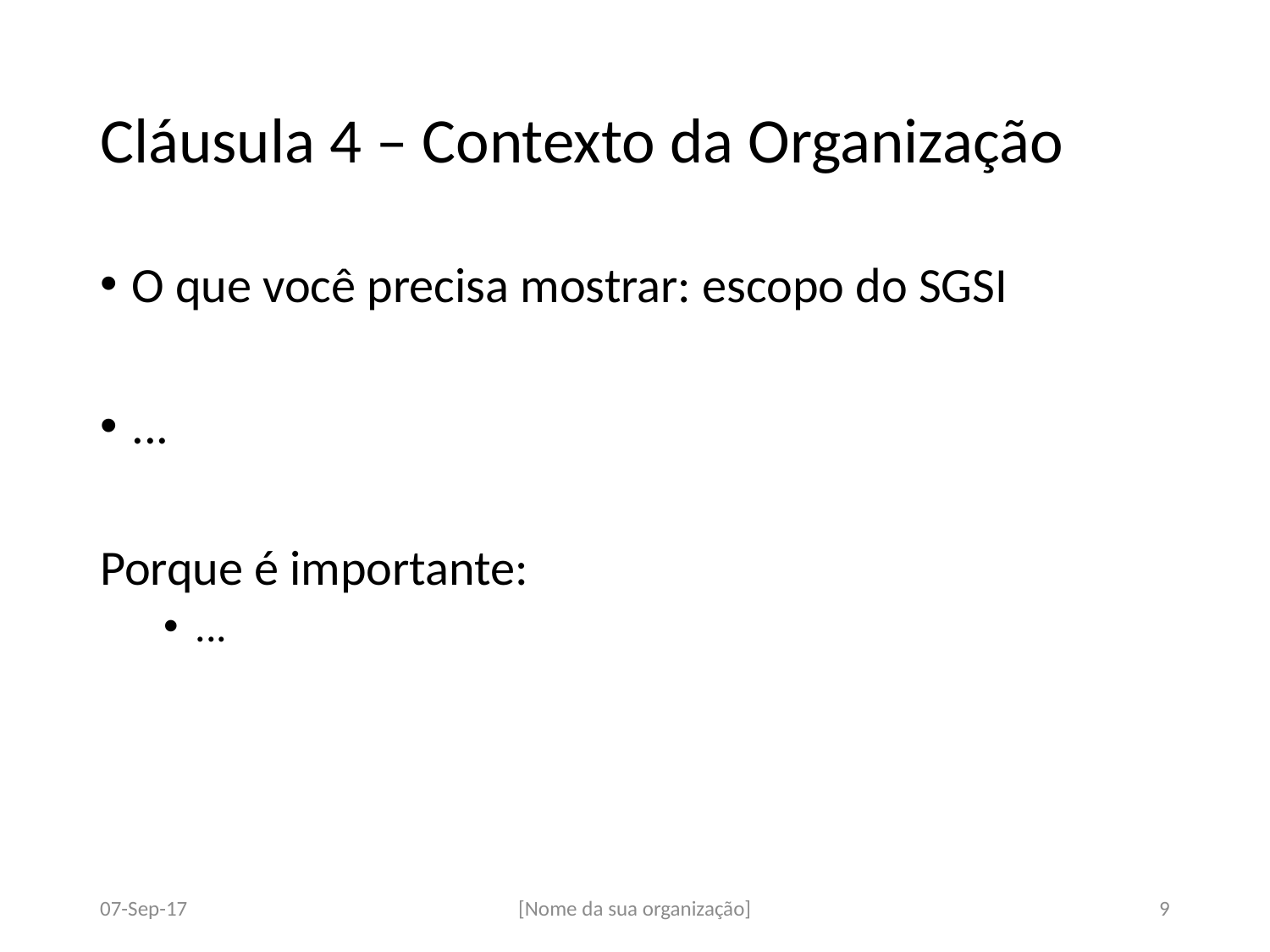

# Cláusula 4 – Contexto da Organização
O que você precisa mostrar: escopo do SGSI

...

Porque é importante:
...
07-Sep-17
[Nome da sua organização]
9